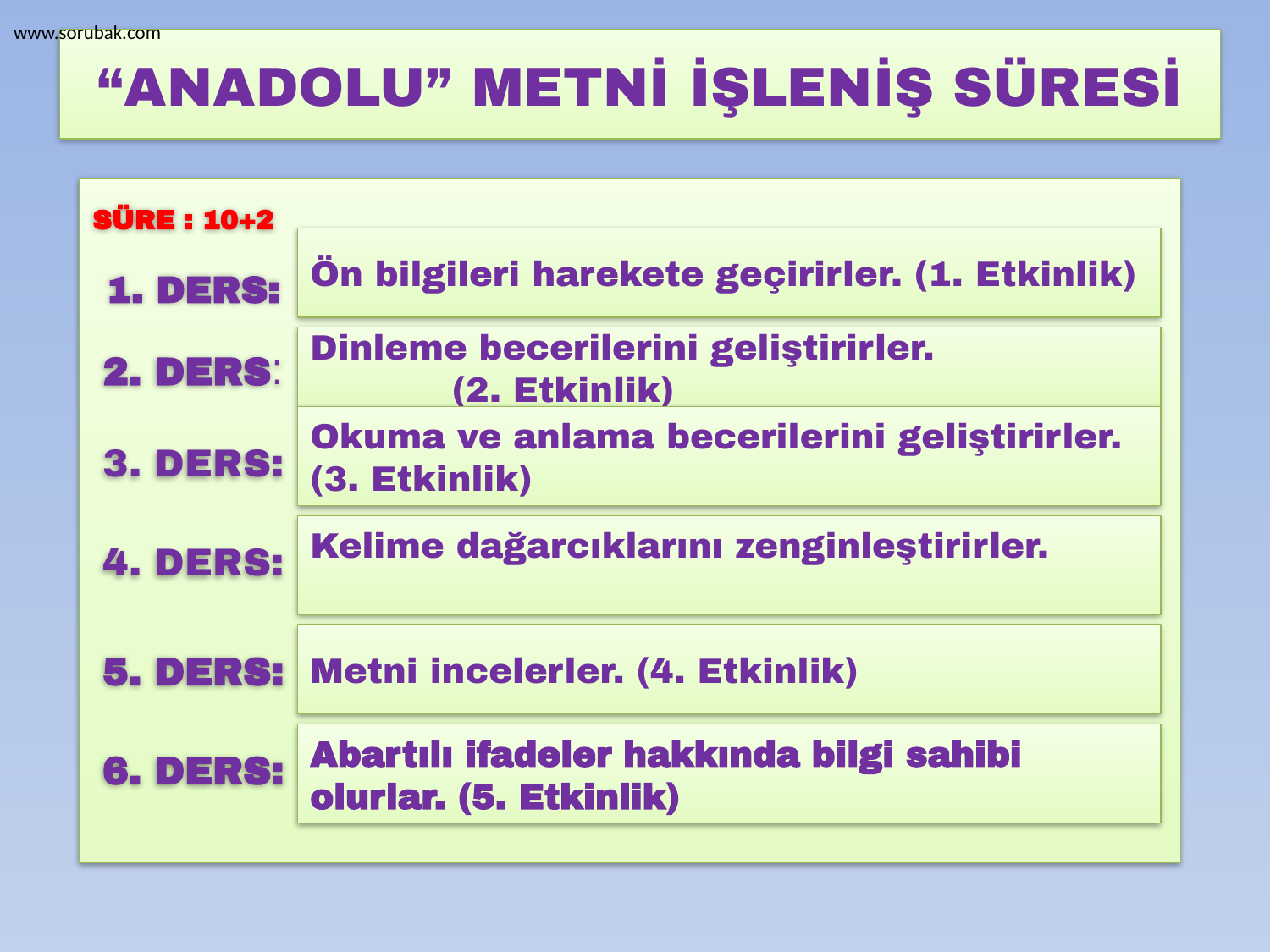

www.sorubak.com
“ANADOLU” METNİ İŞLENİŞ SÜRESİ

SÜRE : 10+2
Ön bilgileri harekete geçirirler. (1. Etkinlik)
1. DERS:
2. DERS:
Dinleme becerilerini geliştirirler.                              (2. Etkinlik)
Okuma ve anlama becerilerini geliştirirler. (3. Etkinlik)
3. DERS:
4. DERS:
Kelime dağarcıklarını zenginleştirirler.
5. DERS:
Metni incelerler. (4. Etkinlik)
6. DERS:
Abartılı ifadeler hakkında bilgi sahibi olurlar. (5. Etkinlik)